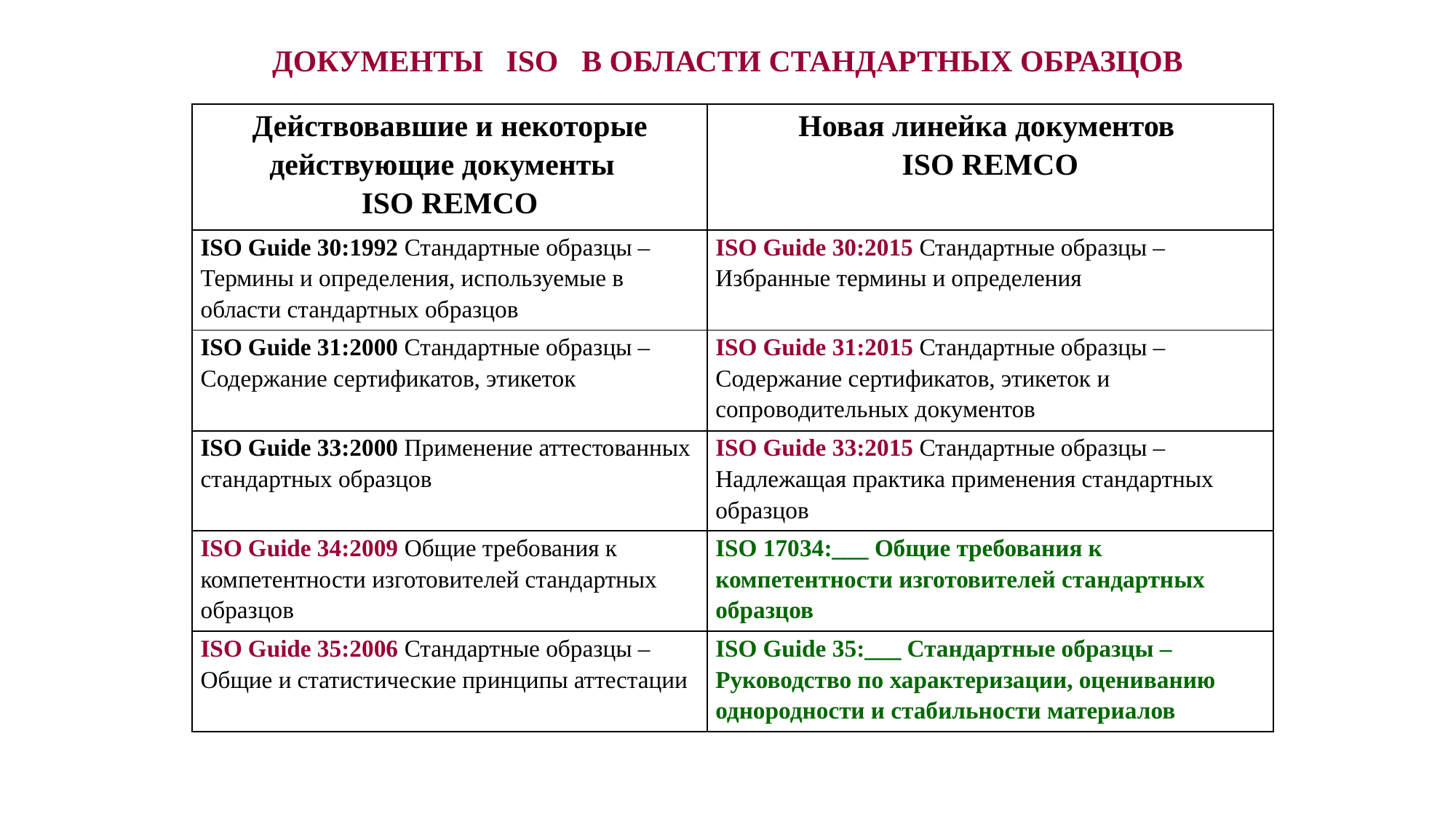

ДОКУМЕНТЫ   ISO   В ОБЛАСТИ СТАНДАРТНЫХ ОБРАЗЦОВ

| Действовавшие и некоторые действующие документы ISO REMCO | Новая линейка документов ISO REMCO |
| --- | --- |
| ISO Guide 30:1992 Стандартные образцы – Термины и определения, используемые в области стандартных образцов | ISO Guide 30:2015 Стандартные образцы – Избранные термины и определения |
| ISO Guide 31:2000 Стандартные образцы – Содержание сертификатов, этикеток | ISO Guide 31:2015 Стандартные образцы – Содержание сертификатов, этикеток и сопроводительных документов |
| ISO Guide 33:2000 Применение аттестованных стандартных образцов | ISO Guide 33:2015 Стандартные образцы – Надлежащая практика применения стандартных образцов |
| ISO Guide 34:2009 Общие требования к компетентности изготовителей стандартных образцов | ISO 17034:\_\_\_ Общие требования к компетентности изготовителей стандартных образцов |
| ISO Guide 35:2006 Стандартные образцы – Общие и статистические принципы аттестации | ISO Guide 35:\_\_\_ Стандартные образцы – Руководство по характеризации, оцениванию однородности и стабильности материалов |